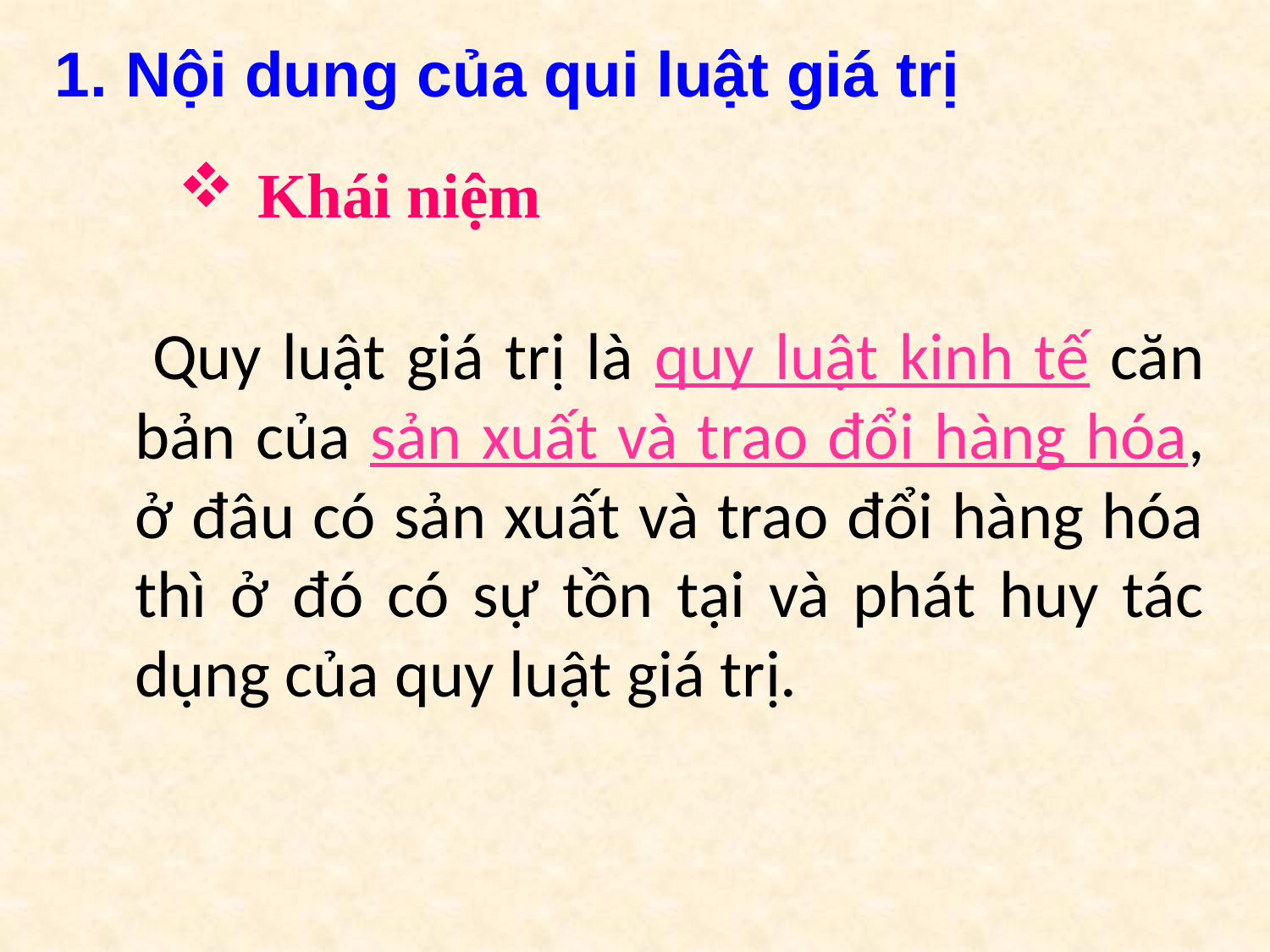

1. Nội dung của qui luật giá trị
# Khái niệm
   			Quy luật giá trị là quy luật kinh tế căn bản của sản xuất và trao đổi hàng hóa, ở đâu có sản xuất và trao đổi hàng hóa thì ở đó có sự tồn tại và phát huy tác dụng của quy luật giá trị.